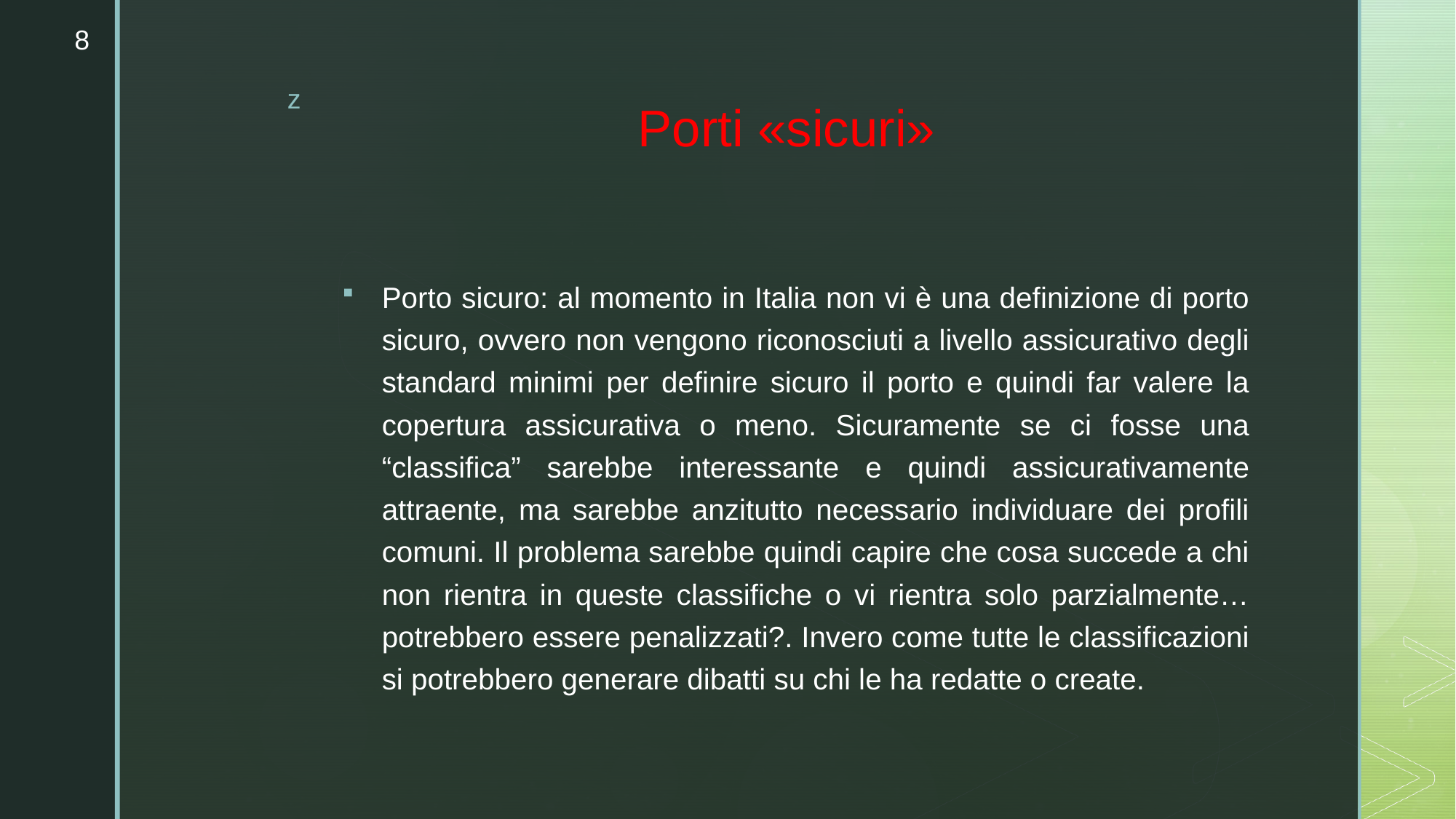

8
# Porti «sicuri»
Porto sicuro: al momento in Italia non vi è una definizione di porto sicuro, ovvero non vengono riconosciuti a livello assicurativo degli standard minimi per definire sicuro il porto e quindi far valere la copertura assicurativa o meno. Sicuramente se ci fosse una “classifica” sarebbe interessante e quindi assicurativamente attraente, ma sarebbe anzitutto necessario individuare dei profili comuni. Il problema sarebbe quindi capire che cosa succede a chi non rientra in queste classifiche o vi rientra solo parzialmente…potrebbero essere penalizzati?. Invero come tutte le classificazioni si potrebbero generare dibatti su chi le ha redatte o create.